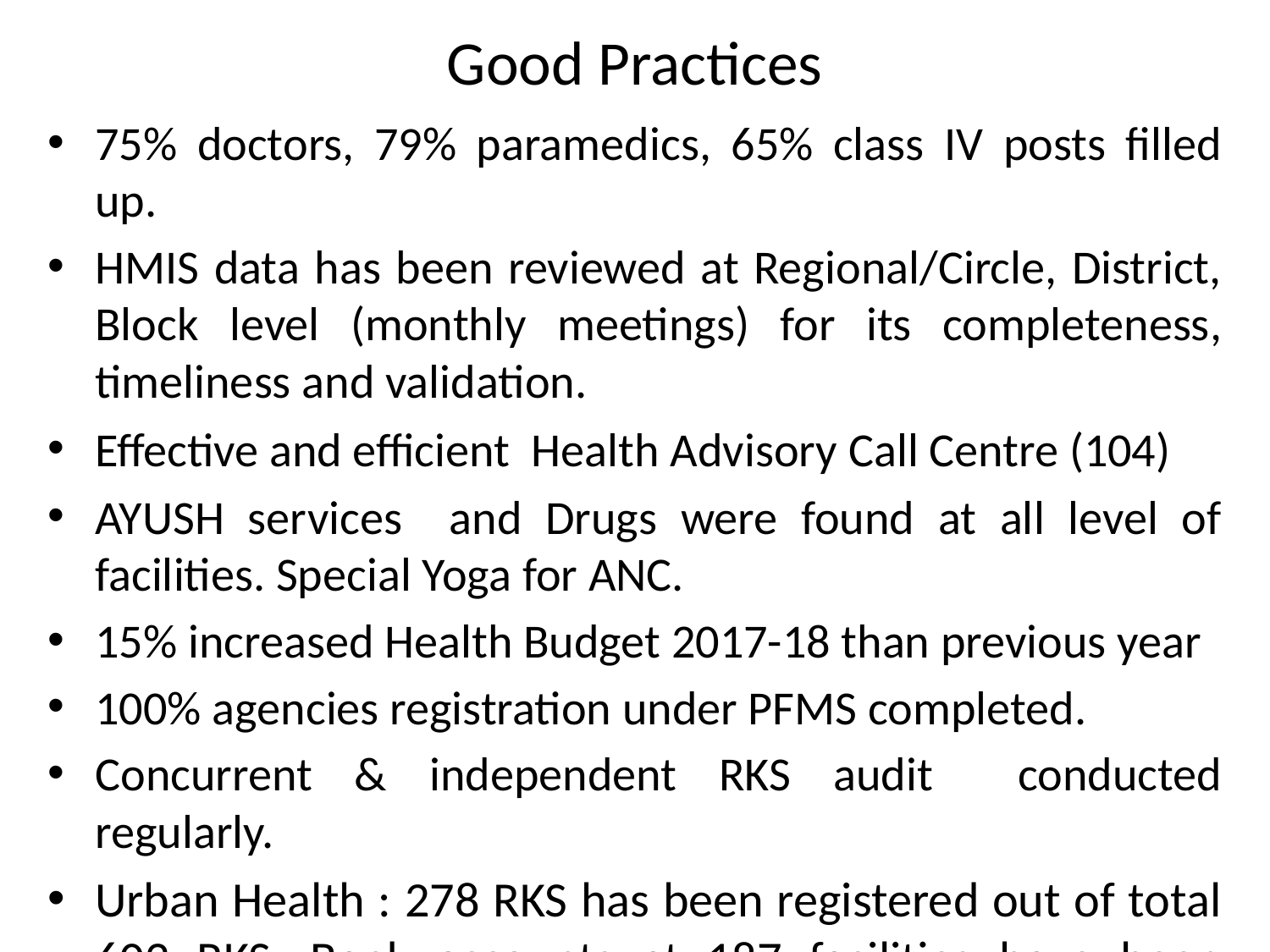

# Good Practices
75% doctors, 79% paramedics, 65% class IV posts filled up.
HMIS data has been reviewed at Regional/Circle, District, Block level (monthly meetings) for its completeness, timeliness and validation.
Effective and efficient  Health Advisory Call Centre (104)
AYUSH services  and Drugs were found at all level of facilities. Special Yoga for ANC.
15% increased Health Budget 2017-18 than previous year
100% agencies registration under PFMS completed.
Concurrent & independent RKS audit  conducted regularly.
Urban Health : 278 RKS has been registered out of total 602 RKS. Bank accounts at 187 facilities have been opened.